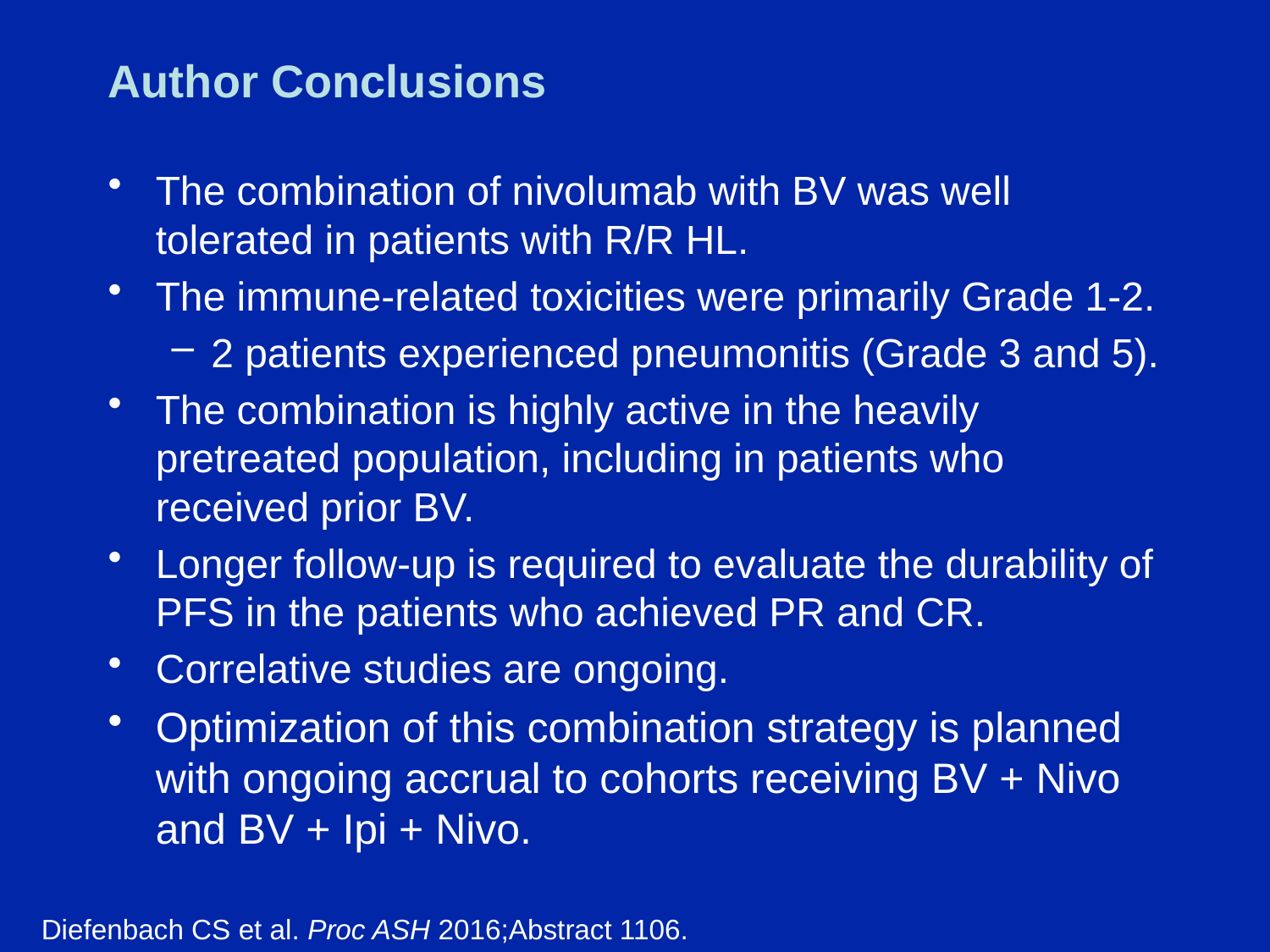

# Author Conclusions
The combination of nivolumab with BV was well tolerated in patients with R/R HL.
The immune-related toxicities were primarily Grade 1-2.
2 patients experienced pneumonitis (Grade 3 and 5).
The combination is highly active in the heavily pretreated population, including in patients who received prior BV.
Longer follow-up is required to evaluate the durability of PFS in the patients who achieved PR and CR.
Correlative studies are ongoing.
Optimization of this combination strategy is planned with ongoing accrual to cohorts receiving BV + Nivo and BV + Ipi + Nivo.
Diefenbach CS et al. Proc ASH 2016;Abstract 1106.